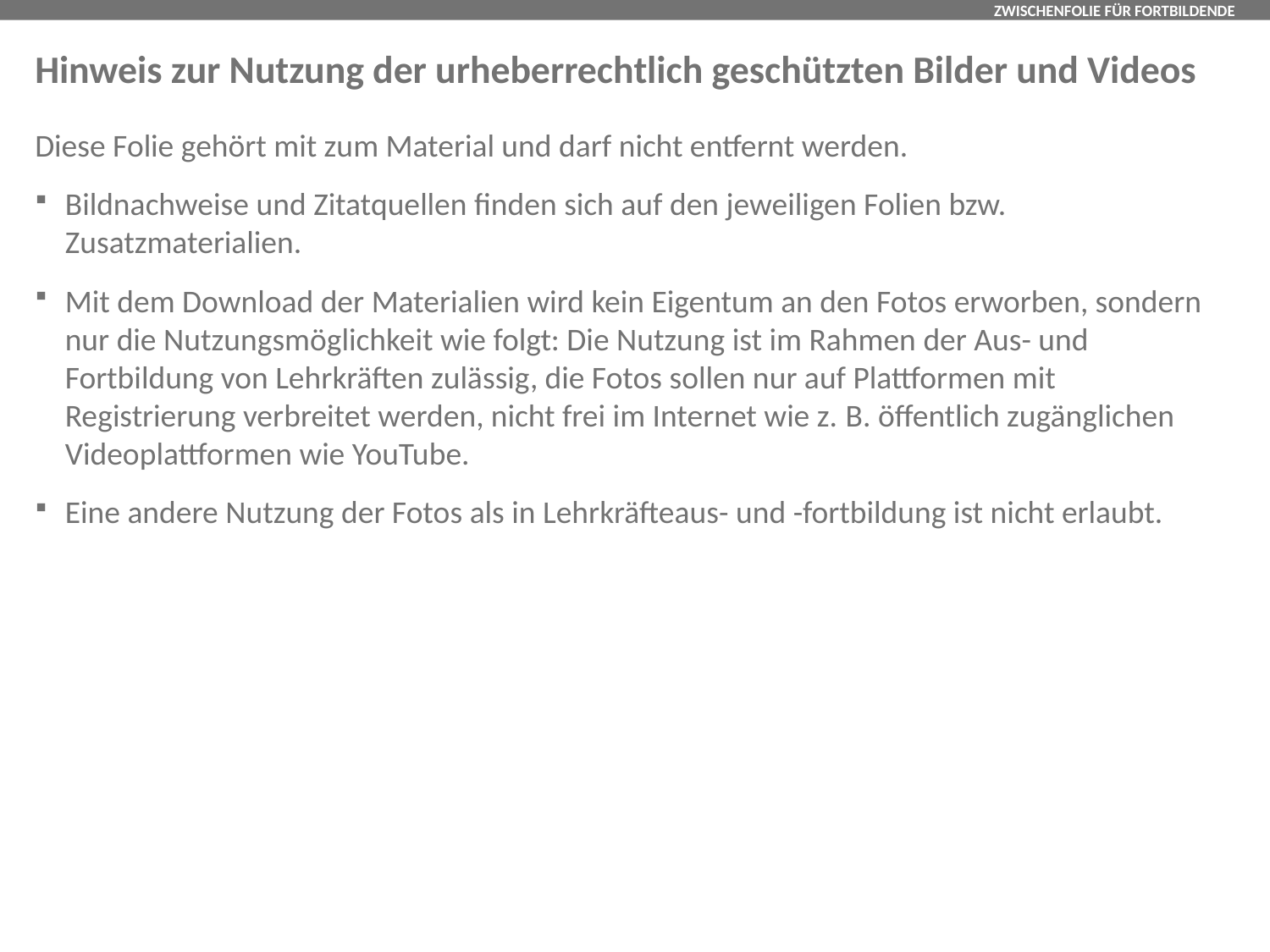

# Hinweis zur Nutzung der urheberrechtlich geschützten Bilder und Videos
Diese Folie gehört mit zum Material und darf nicht entfernt werden.
Bildnachweise und Zitatquellen finden sich auf den jeweiligen Folien bzw. Zusatzmaterialien.
Mit dem Download der Materialien wird kein Eigentum an den Fotos erworben, sondern nur die Nutzungsmöglichkeit wie folgt: Die Nutzung ist im Rahmen der Aus- und Fortbildung von Lehrkräften zulässig, die Fotos sollen nur auf Plattformen mit Registrierung verbreitet werden, nicht frei im Internet wie z. B. öffentlich zugänglichen Videoplattformen wie YouTube.
Eine andere Nutzung der Fotos als in Lehrkräfteaus- und -fortbildung ist nicht erlaubt.